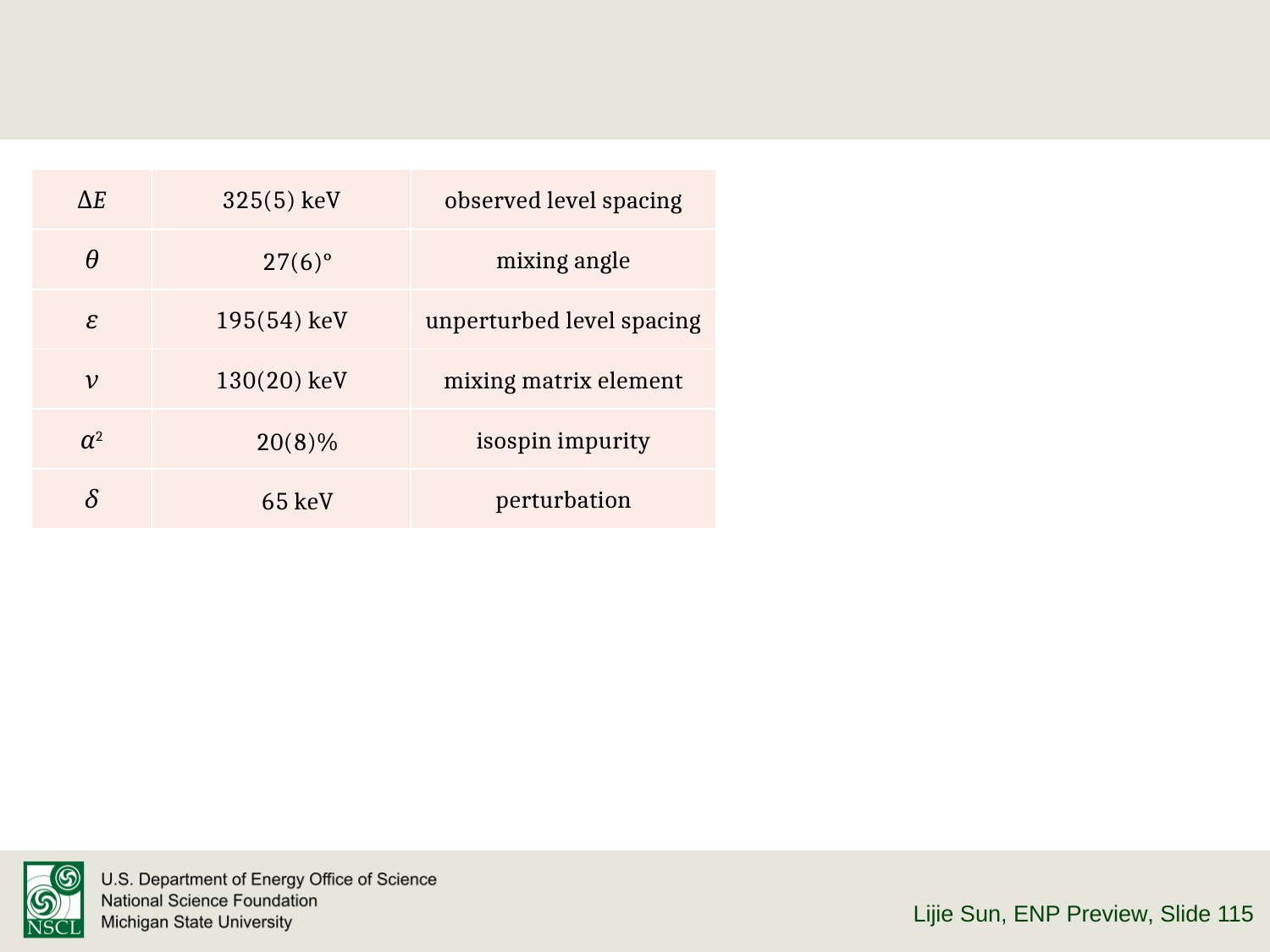

#
| ΔE | 325(5) keV | observed level spacing |
| --- | --- | --- |
| θ | 27(6)° | mixing angle |
| ε | 195(54) keV | unperturbed level spacing |
| ν | 130(20) keV | mixing matrix element |
| α2 | 20(8)% | isospin impurity |
| δ | 65 keV | perturbation |
Lijie Sun, ENP Preview
, Slide 115